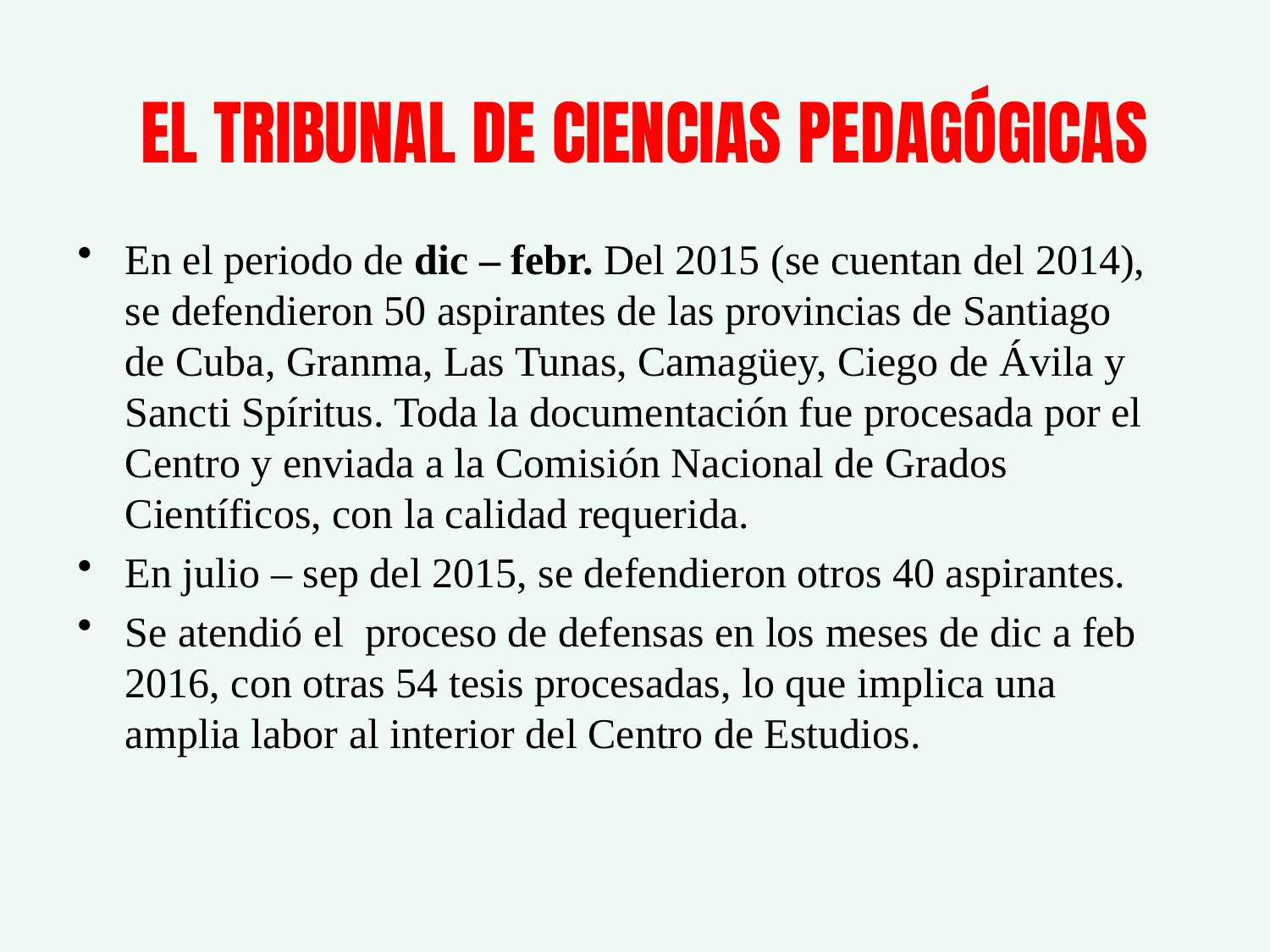

# EL TRIBUNAL DE CIENCIAS PEDAGÓGICAS
En el periodo de dic – febr. Del 2015 (se cuentan del 2014), se defendieron 50 aspirantes de las provincias de Santiago de Cuba, Granma, Las Tunas, Camagüey, Ciego de Ávila y Sancti Spíritus. Toda la documentación fue procesada por el Centro y enviada a la Comisión Nacional de Grados Científicos, con la calidad requerida.
En julio – sep del 2015, se defendieron otros 40 aspirantes.
Se atendió el  proceso de defensas en los meses de dic a feb 2016, con otras 54 tesis procesadas, lo que implica una amplia labor al interior del Centro de Estudios.